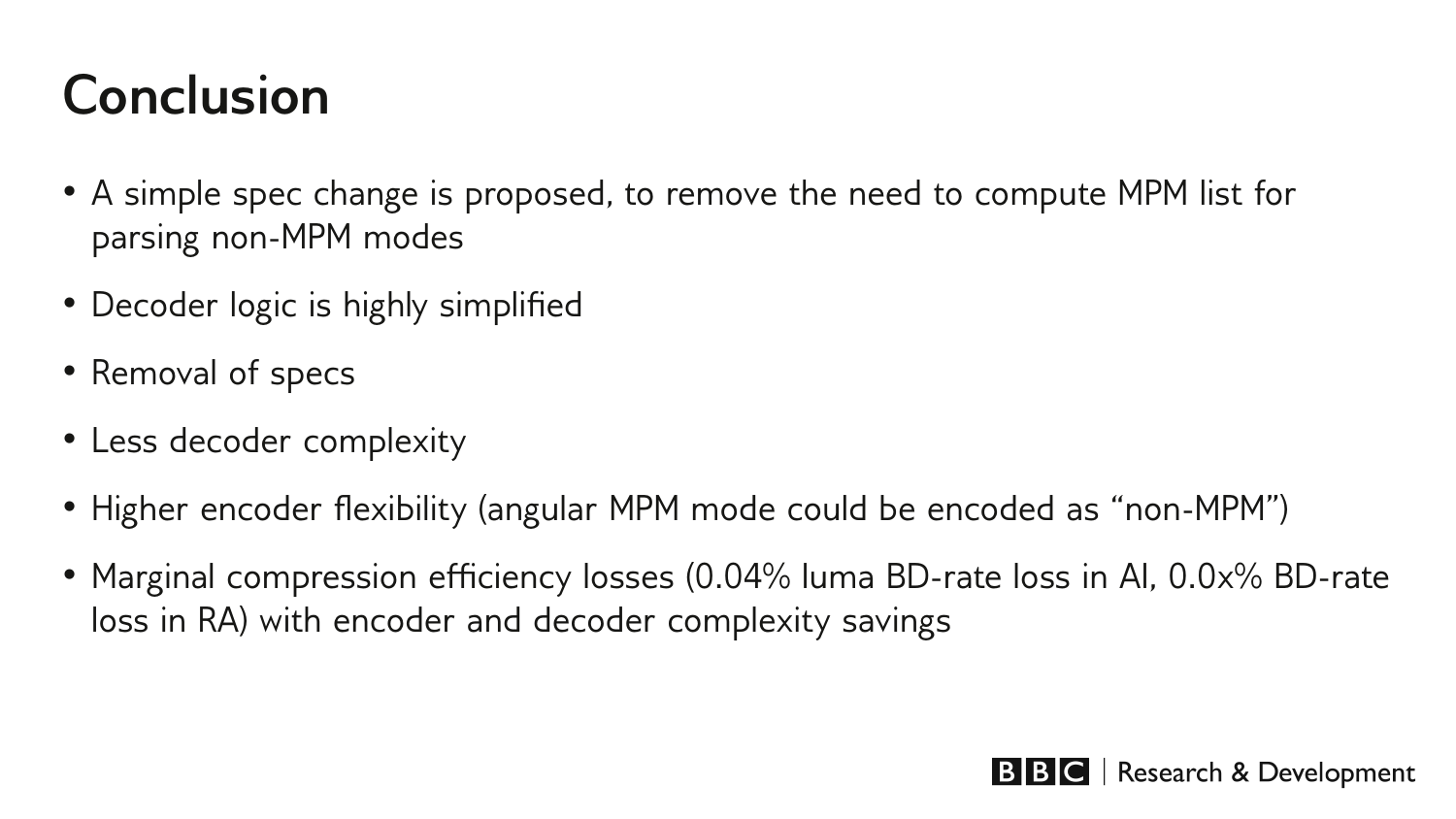

Conclusion
A simple spec change is proposed, to remove the need to compute MPM list for parsing non-MPM modes
Decoder logic is highly simplified
Removal of specs
Less decoder complexity
Higher encoder flexibility (angular MPM mode could be encoded as “non-MPM”)
Marginal compression efficiency losses (0.04% luma BD-rate loss in AI, 0.0x% BD-rate loss in RA) with encoder and decoder complexity savings